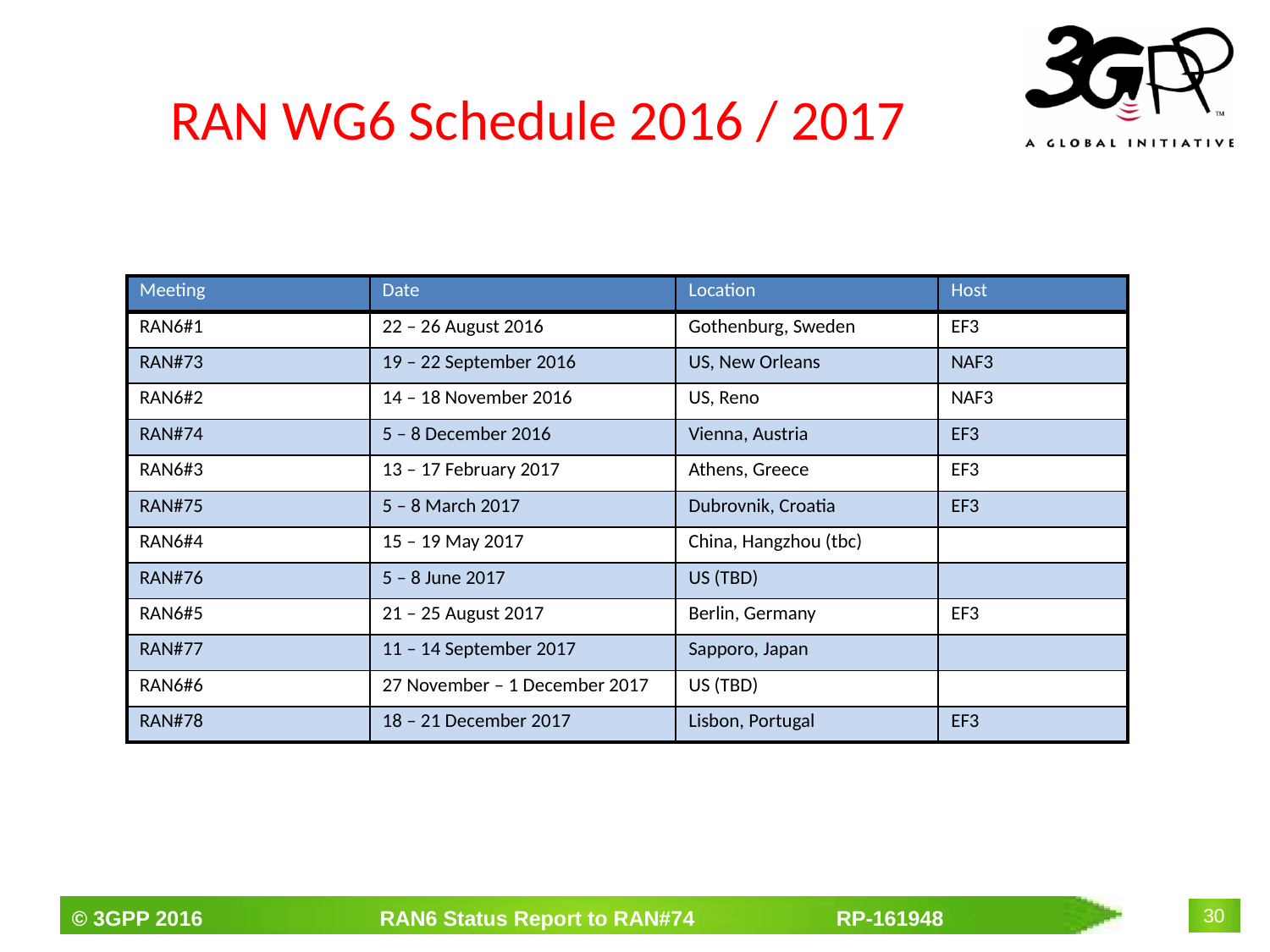

# RAN WG6 Schedule 2016 / 2017
| Meeting | Date | Location | Host |
| --- | --- | --- | --- |
| RAN6#1 | 22 – 26 August 2016 | Gothenburg, Sweden | EF3 |
| RAN#73 | 19 – 22 September 2016 | US, New Orleans | NAF3 |
| RAN6#2 | 14 – 18 November 2016 | US, Reno | NAF3 |
| RAN#74 | 5 – 8 December 2016 | Vienna, Austria | EF3 |
| RAN6#3 | 13 – 17 February 2017 | Athens, Greece | EF3 |
| RAN#75 | 5 – 8 March 2017 | Dubrovnik, Croatia | EF3 |
| RAN6#4 | 15 – 19 May 2017 | China, Hangzhou (tbc) |  |
| RAN#76 | 5 – 8 June 2017 | US (TBD) |  |
| RAN6#5 | 21 – 25 August 2017 | Berlin, Germany | EF3 |
| RAN#77 | 11 – 14 September 2017 | Sapporo, Japan |  |
| RAN6#6 | 27 November – 1 December 2017 | US (TBD) |  |
| RAN#78 | 18 – 21 December 2017 | Lisbon, Portugal | EF3 |